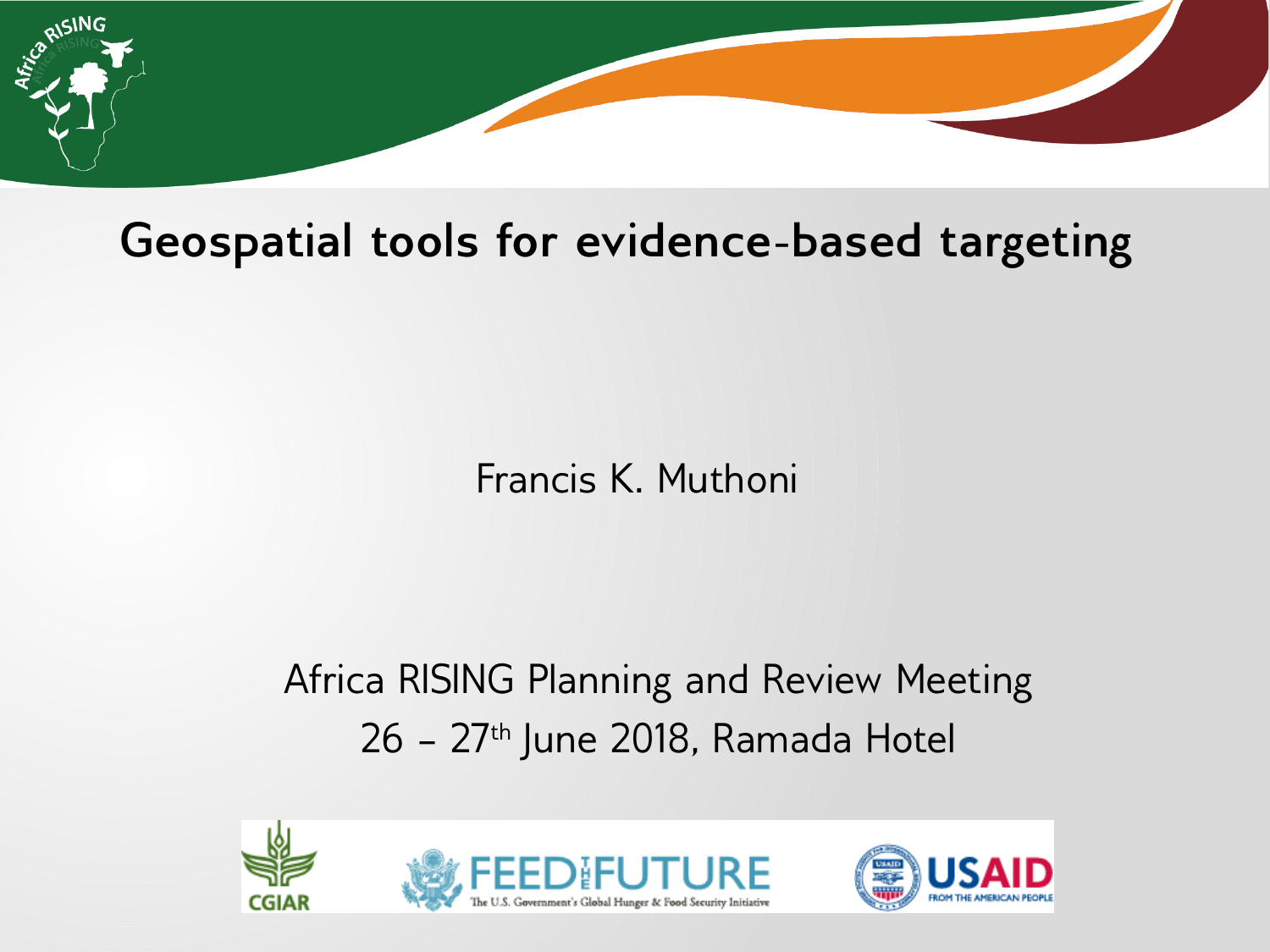

Geospatial tools for evidence-based targeting
Francis K. Muthoni
Africa RISING Planning and Review Meeting
26 – 27th June 2018, Ramada Hotel